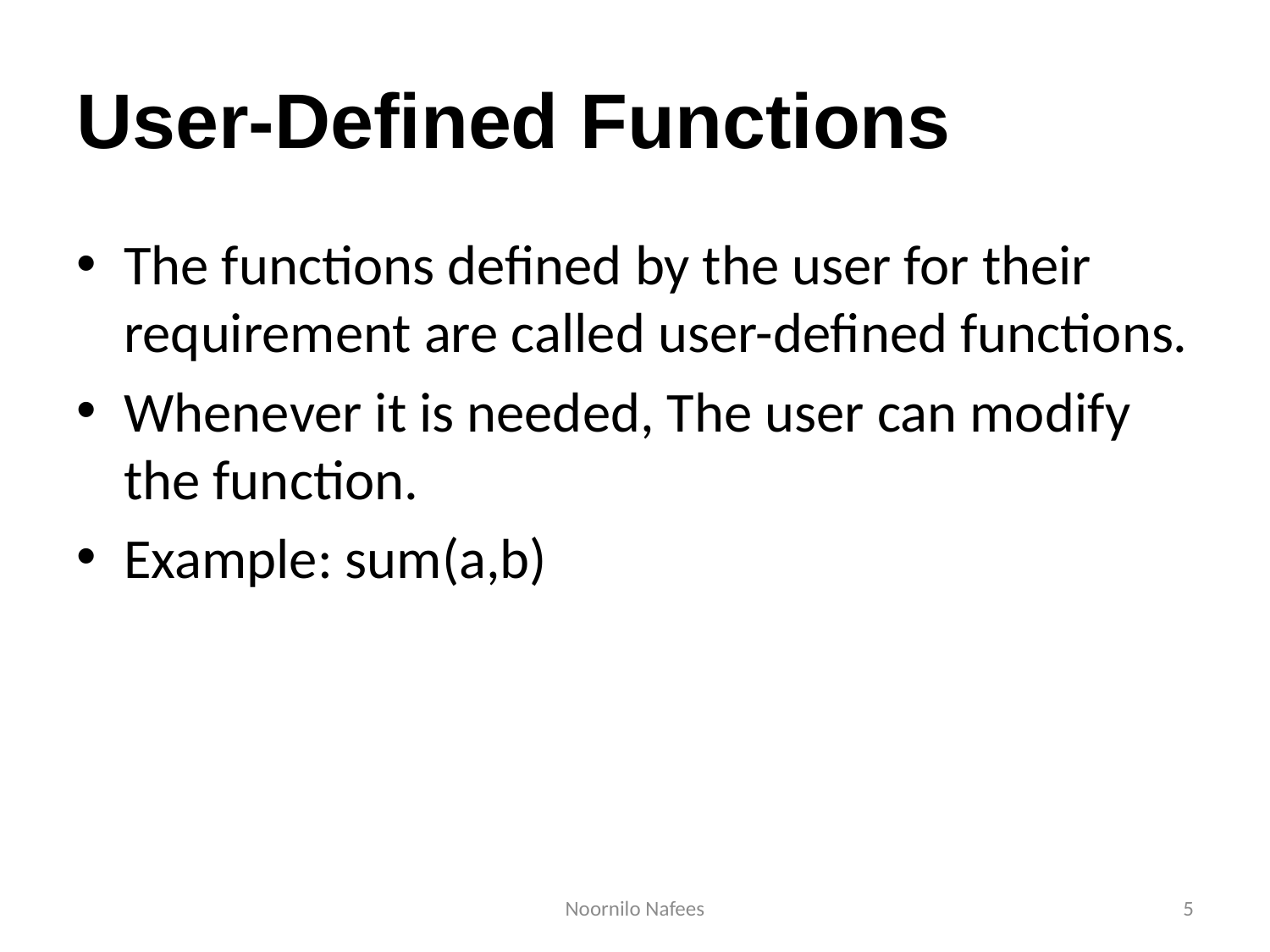

# User-Defined Functions
The functions defined by the user for their requirement are called user-defined functions.
Whenever it is needed, The user can modify the function.
Example: sum(a,b)

Noornilo Nafees
5